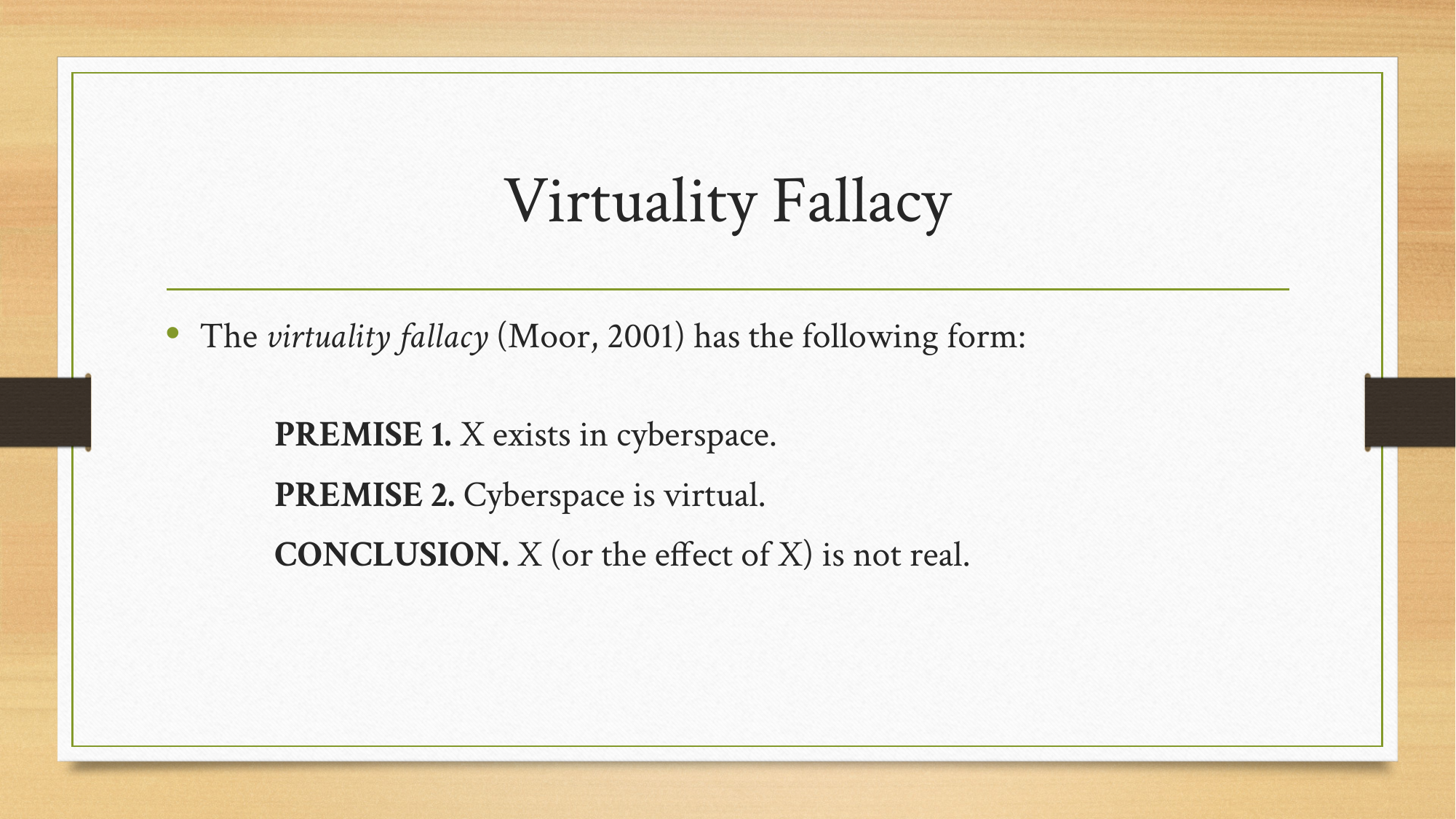

# Virtuality Fallacy
The virtuality fallacy (Moor, 2001) has the following form:

PREMISE 1. X exists in cyberspace.
PREMISE 2. Cyberspace is virtual.
CONCLUSION. X (or the effect of X) is not real.